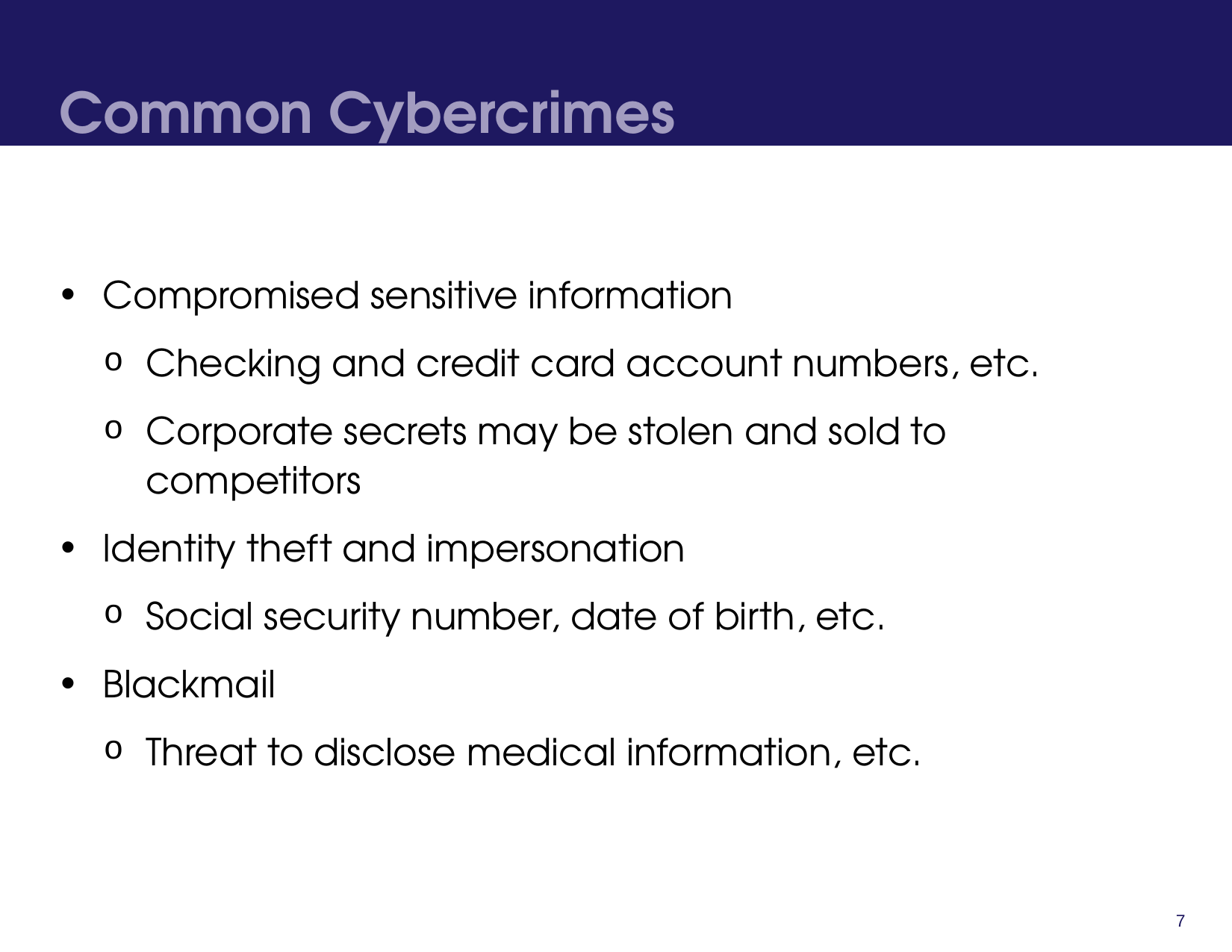

# Common Cybercrimes
Compromised sensitive information
Checking and credit card account numbers, etc.
Corporate secrets may be stolen and sold to competitors
Identity theft and impersonation
Social security number, date of birth, etc.
Blackmail
Threat to disclose medical information, etc.
7